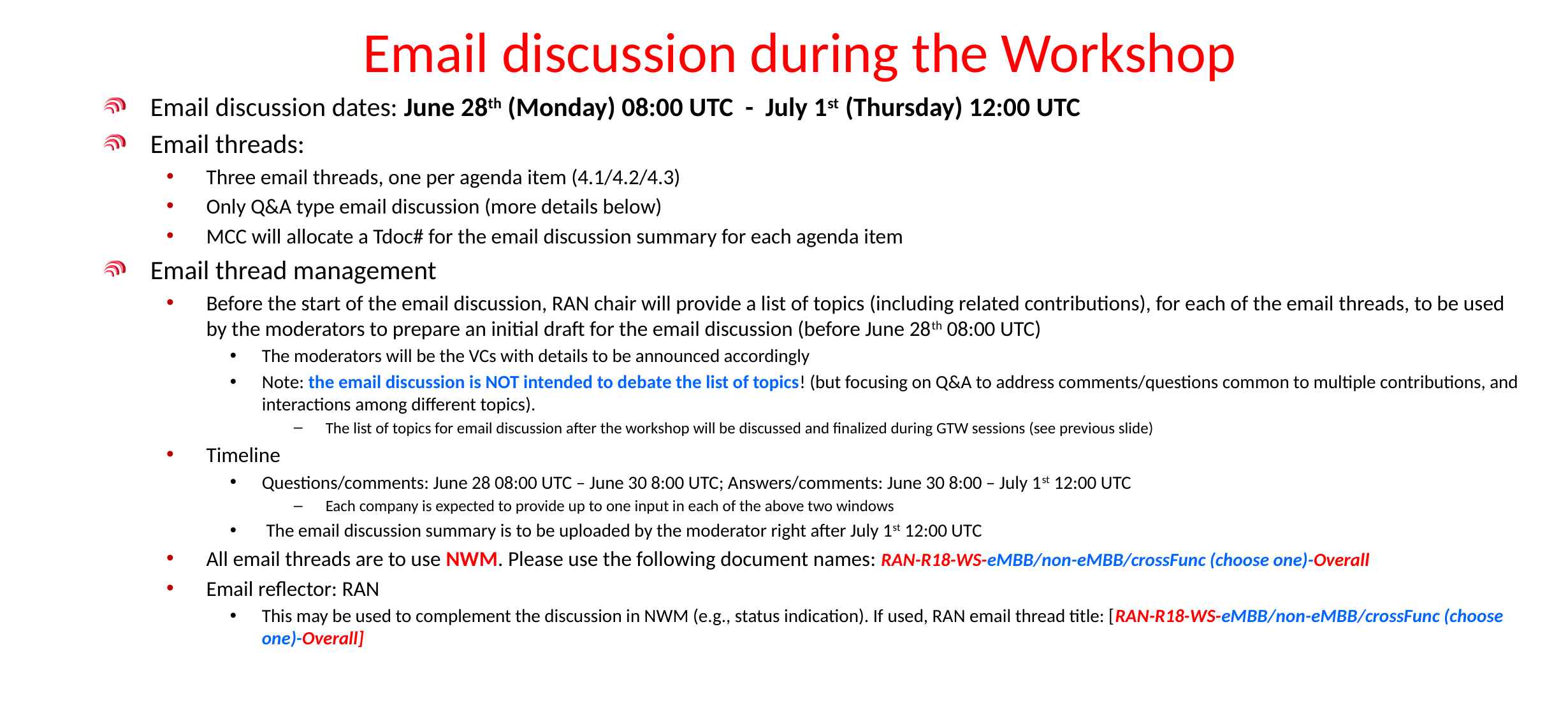

# Email discussion during the Workshop
Email discussion dates: June 28th (Monday) 08:00 UTC  -  July 1st (Thursday) 12:00 UTC
Email threads:
Three email threads, one per agenda item (4.1/4.2/4.3)
Only Q&A type email discussion (more details below)
MCC will allocate a Tdoc# for the email discussion summary for each agenda item
Email thread management
Before the start of the email discussion, RAN chair will provide a list of topics (including related contributions), for each of the email threads, to be used by the moderators to prepare an initial draft for the email discussion (before June 28th 08:00 UTC)
The moderators will be the VCs with details to be announced accordingly
Note: the email discussion is NOT intended to debate the list of topics! (but focusing on Q&A to address comments/questions common to multiple contributions, and interactions among different topics).
The list of topics for email discussion after the workshop will be discussed and finalized during GTW sessions (see previous slide)
Timeline
Questions/comments: June 28 08:00 UTC – June 30 8:00 UTC; Answers/comments: June 30 8:00 – July 1st 12:00 UTC
Each company is expected to provide up to one input in each of the above two windows
 The email discussion summary is to be uploaded by the moderator right after July 1st 12:00 UTC
All email threads are to use NWM. Please use the following document names: RAN-R18-WS-eMBB/non-eMBB/crossFunc (choose one)-Overall
Email reflector: RAN
This may be used to complement the discussion in NWM (e.g., status indication). If used, RAN email thread title: [RAN-R18-WS-eMBB/non-eMBB/crossFunc (choose one)-Overall]